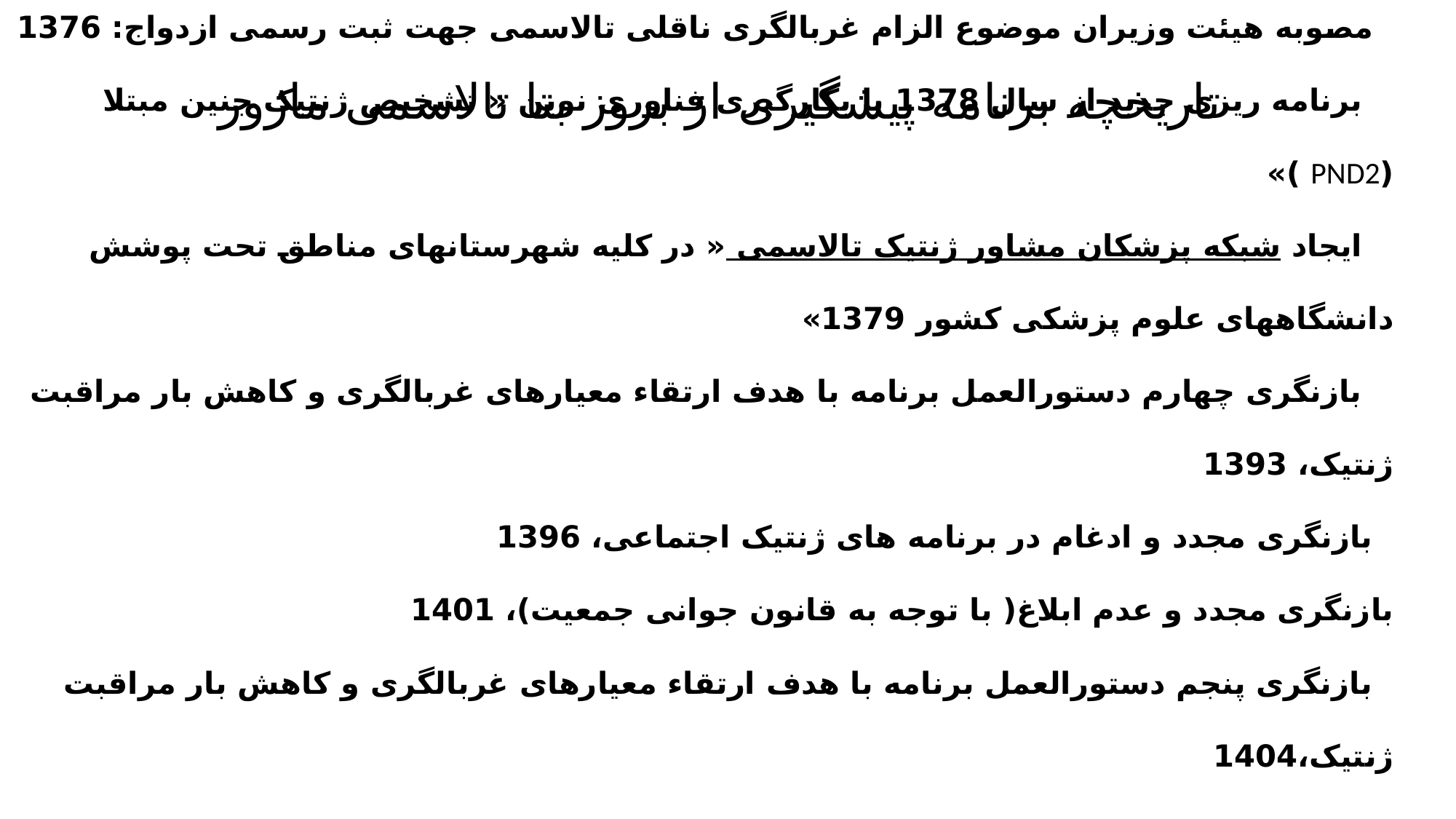

تاریخچه برنامه پیشگیری از بروز بتا تالاسمی ماژور
# آغاز پایلوت برنامه بطور پراکنده در چند شهرستان کشور در مناطق شایع و از سال 1370 تدوین و اجرای برنامه کشوری پیشگیری از بروز بتا تالاسمی ماژور از اواخر سال 1375 مصوبه هیئت وزیران موضوع الزام غربالگری ناقلی تالاسمی جهت ثبت رسمی ازدواج: 1376 برنامه ریزی جدید از سال 1378 با بکارگیری فناوری نوین « تشخیص ژنتیک جنین مبتلا (PND2 )» ایجاد شبکه پزشكان مشاور ژنتیک تالاسمی « در کلیه شهرستانهای مناطق تحت پوشش دانشگاههای علوم پزشکی کشور 1379» بازنگری چهارم دستورالعمل برنامه با هدف ارتقاء معیارهای غربالگری و کاهش بار مراقبت ژنتیک، 1393 بازنگری مجدد و ادغام در برنامه های ژنتیک اجتماعی، 1396 بازنگری مجدد و عدم ابلاغ( با توجه به قانون جوانی جمعیت)، 1401 بازنگری پنجم دستورالعمل برنامه با هدف ارتقاء معیارهای غربالگری و کاهش بار مراقبت ژنتیک،1404